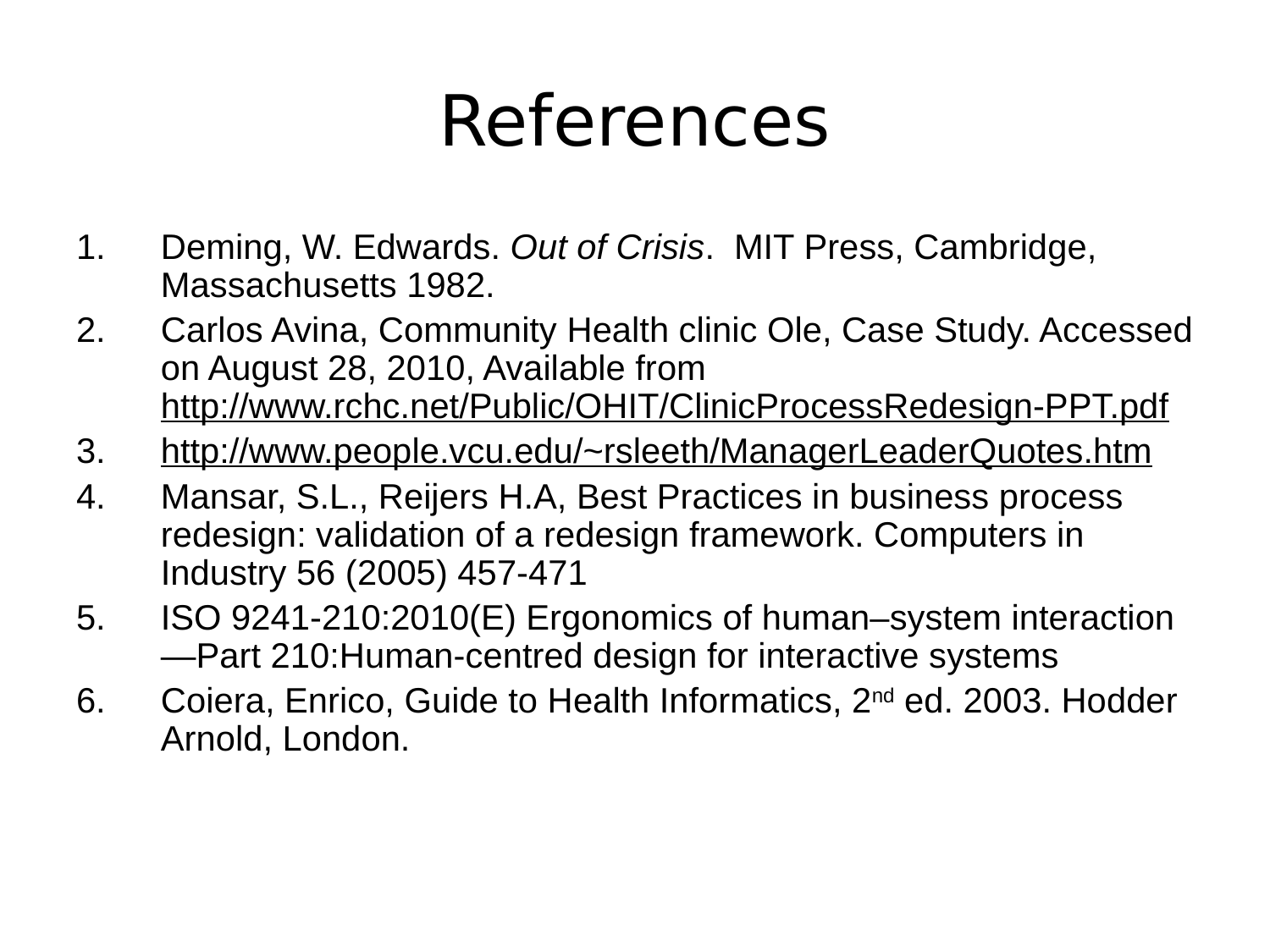

# References
Deming, W. Edwards. Out of Crisis.  MIT Press, Cambridge, Massachusetts 1982.
Carlos Avina, Community Health clinic Ole, Case Study. Accessed on August 28, 2010, Available from http://www.rchc.net/Public/OHIT/ClinicProcessRedesign-PPT.pdf
http://www.people.vcu.edu/~rsleeth/ManagerLeaderQuotes.htm
Mansar, S.L., Reijers H.A, Best Practices in business process redesign: validation of a redesign framework. Computers in Industry 56 (2005) 457-471
ISO 9241-210:2010(E) Ergonomics of human–system interaction —Part 210:Human-centred design for interactive systems
Coiera, Enrico, Guide to Health Informatics, 2nd ed. 2003. Hodder Arnold, London.